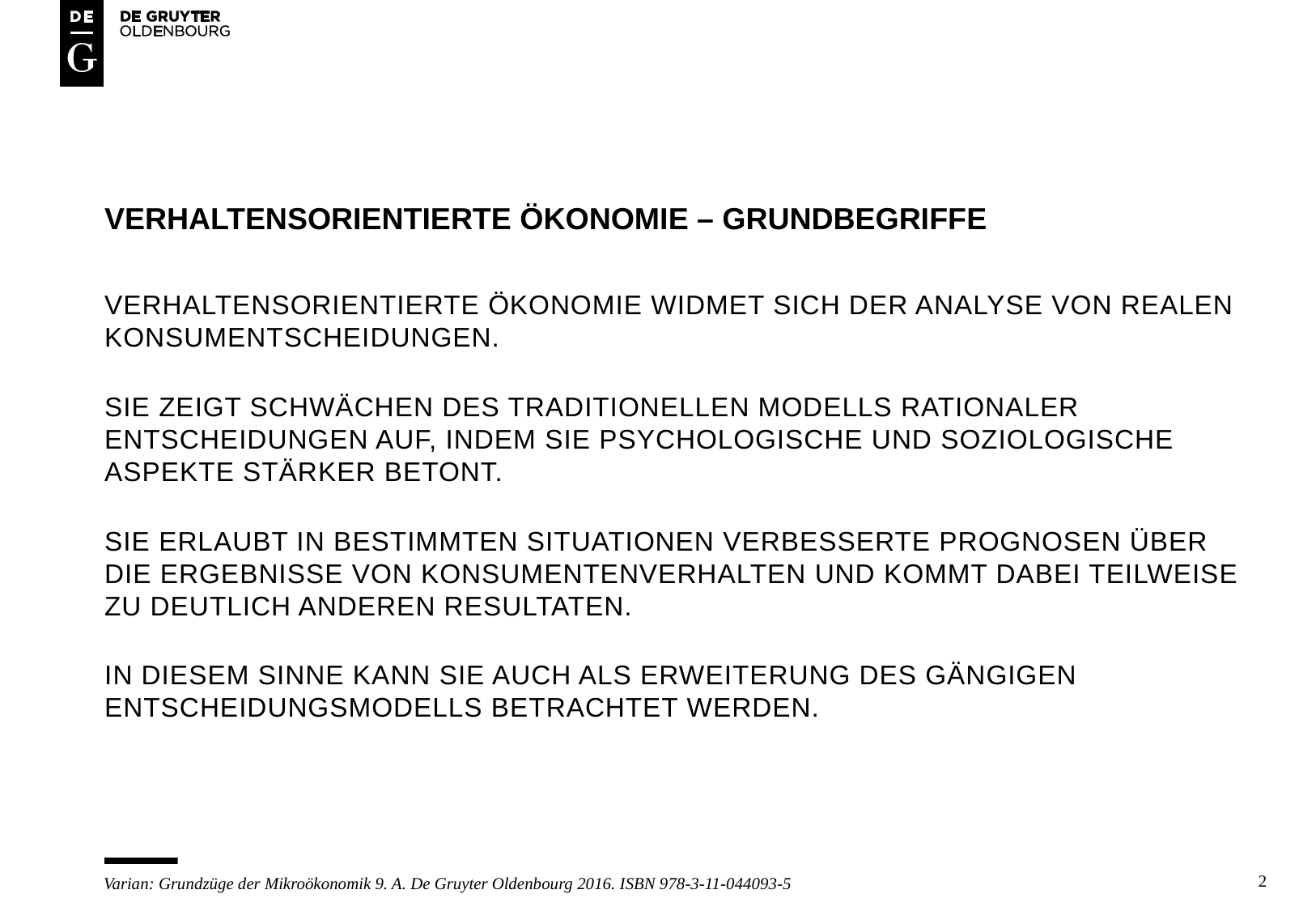

# Verhaltensorientierte ökonomie – grundbegriffe
Verhaltensorientierte ökonomie widmet sich der analyse von realen konsumentscheidungen.
Sie zeigt schwächen des traditionellen modells rationaler entscheidungen auf, indem sie psychologische und soziologische aspekte stärker betont.
Sie erlaubt in bestimmten situationen verbesserte prognosen über die ergebnisse von konsumentenverhalten und kommt dabei teilweise zu deutlich anderen resultaten.
In diesem sinne kann sie auch als erweiterung des gängigen entscheidungsmodells betrachtet werden.
2
Varian: Grundzüge der Mikroökonomik 9. A. De Gruyter Oldenbourg 2016. ISBN 978-3-11-044093-5